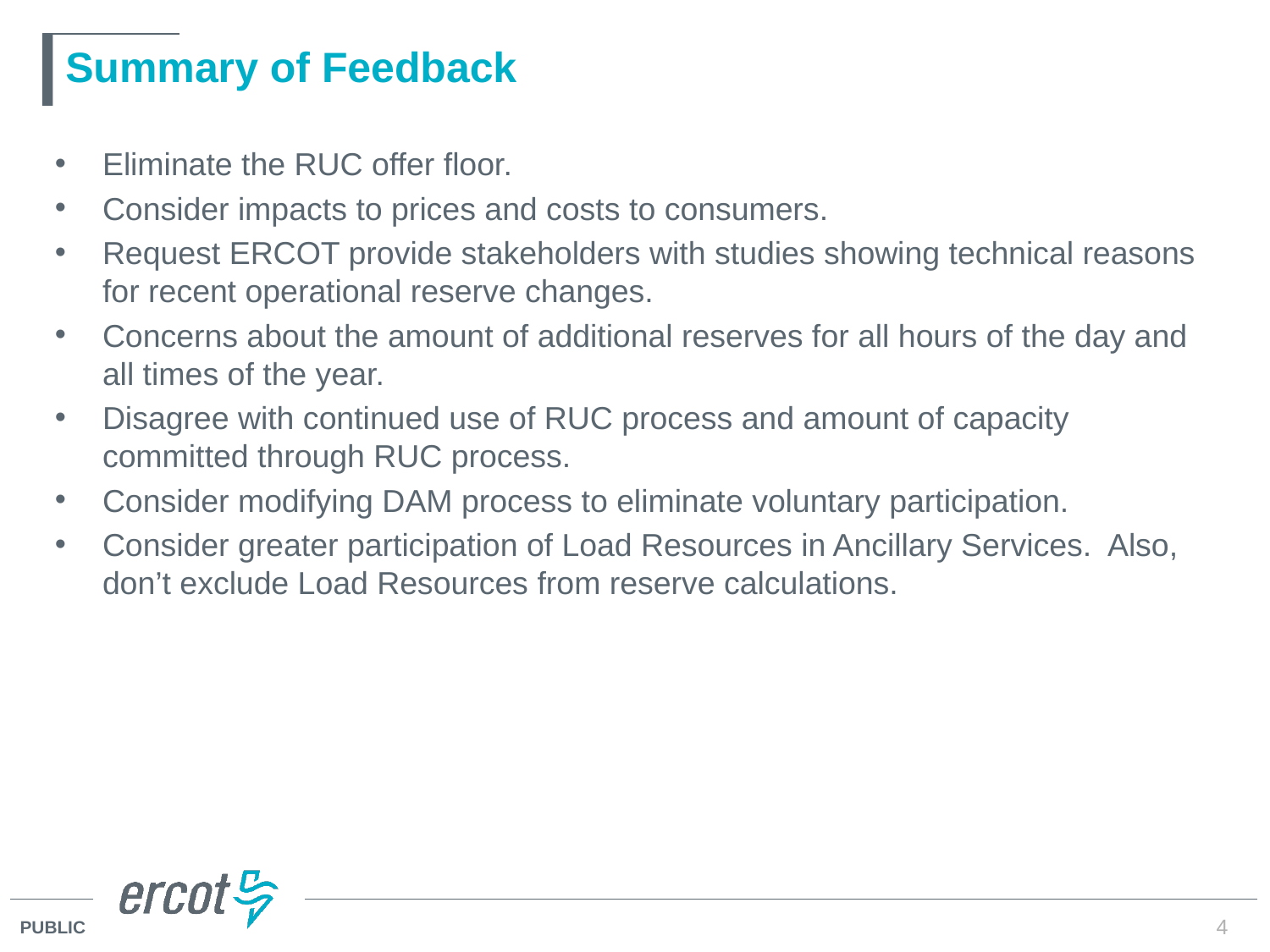

# Summary of Feedback
Eliminate the RUC offer floor.
Consider impacts to prices and costs to consumers.
Request ERCOT provide stakeholders with studies showing technical reasons for recent operational reserve changes.
Concerns about the amount of additional reserves for all hours of the day and all times of the year.
Disagree with continued use of RUC process and amount of capacity committed through RUC process.
Consider modifying DAM process to eliminate voluntary participation.
Consider greater participation of Load Resources in Ancillary Services.  Also, don’t exclude Load Resources from reserve calculations.

4